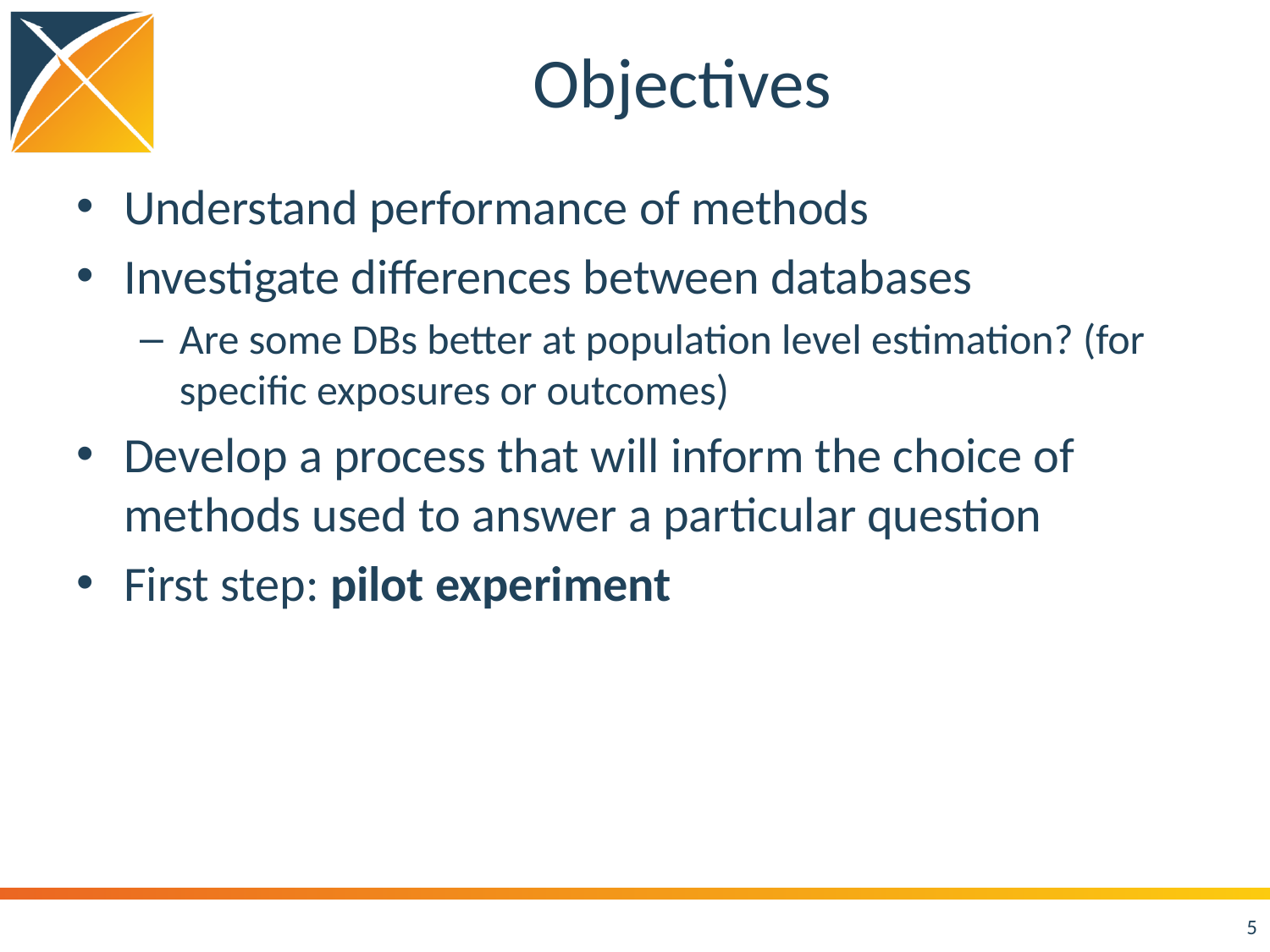

# Objectives
Understand performance of methods
Investigate differences between databases
Are some DBs better at population level estimation? (for specific exposures or outcomes)
Develop a process that will inform the choice of methods used to answer a particular question
First step: pilot experiment
5